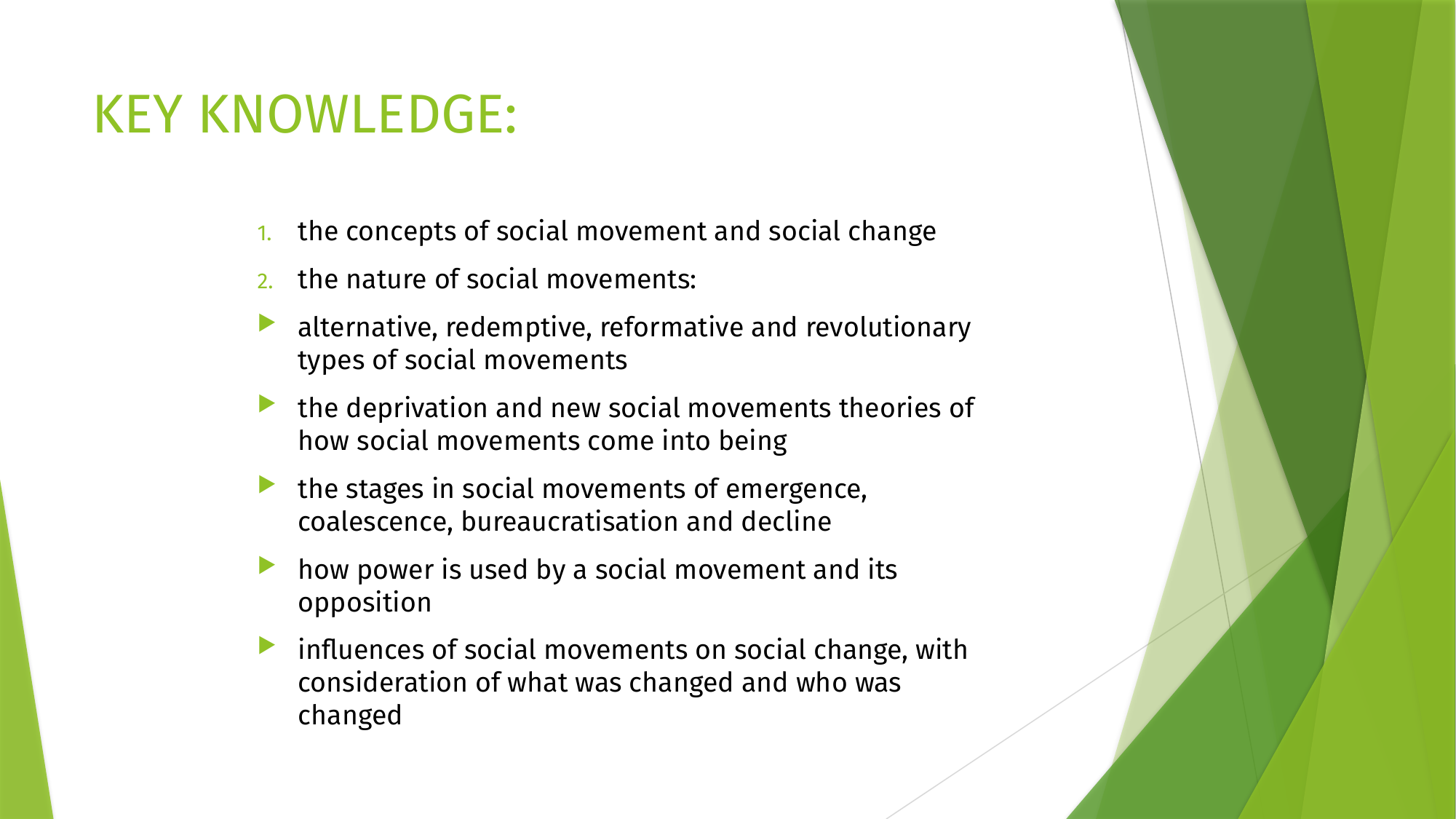

# KEY KNOWLEDGE:

the concepts of social movement and social change
the nature of social movements:
alternative, redemptive, reformative and revolutionary types of social movements
the deprivation and new social movements theories of how social movements come into being
the stages in social movements of emergence, coalescence, bureaucratisation and decline
how power is used by a social movement and its opposition
influences of social movements on social change, with consideration of what was changed and who was changed